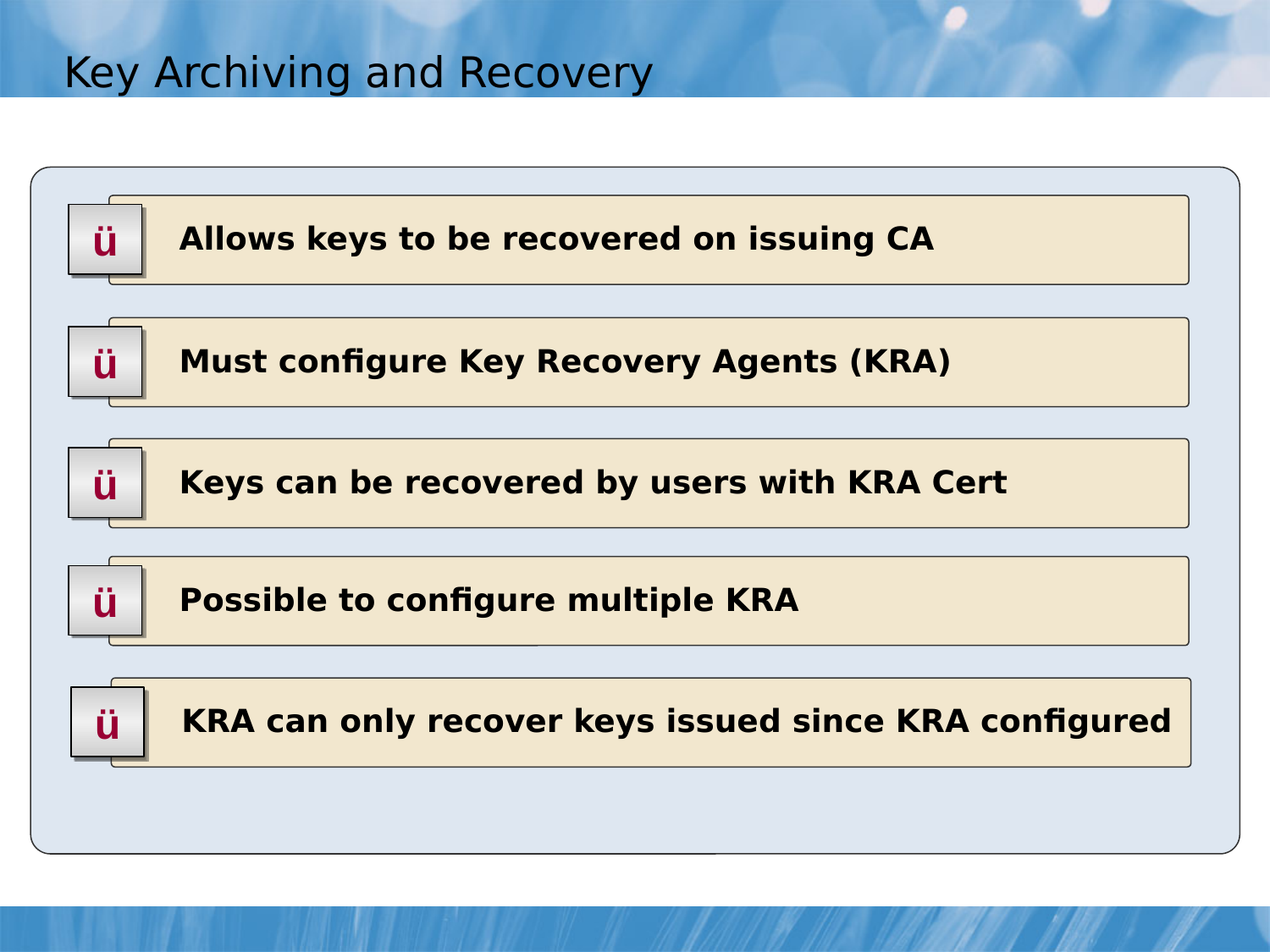

# Key Archiving and Recovery

	   Allows keys to be recovered on issuing CA
ü
	   Must configure Key Recovery Agents (KRA)
ü
	   Keys can be recovered by users with KRA Cert
ü
	   Possible to configure multiple KRA
ü
	   KRA can only recover keys issued since KRA configured
ü